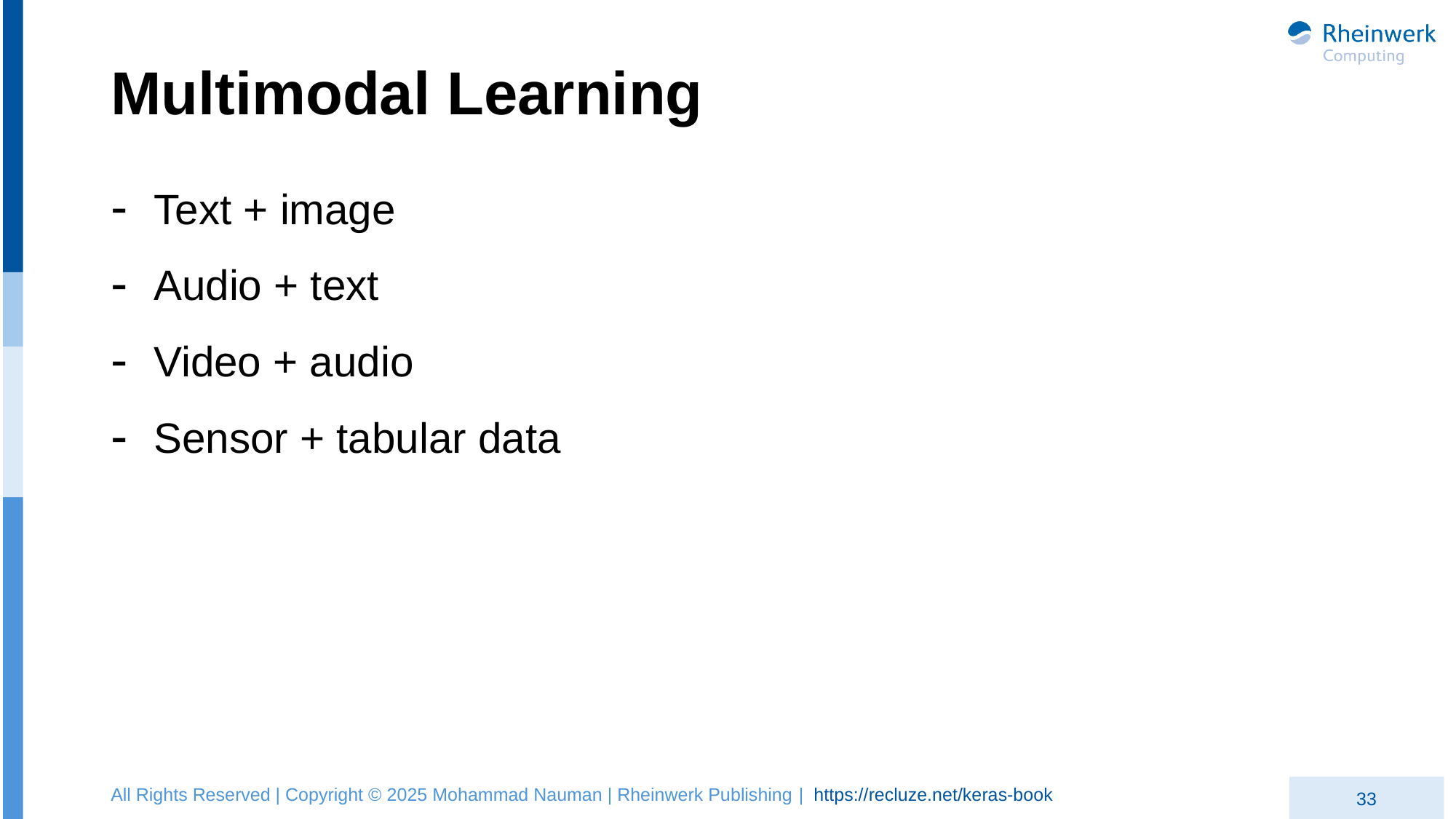

# Multimodal Learning
Text + image
Audio + text
Video + audio
Sensor + tabular data